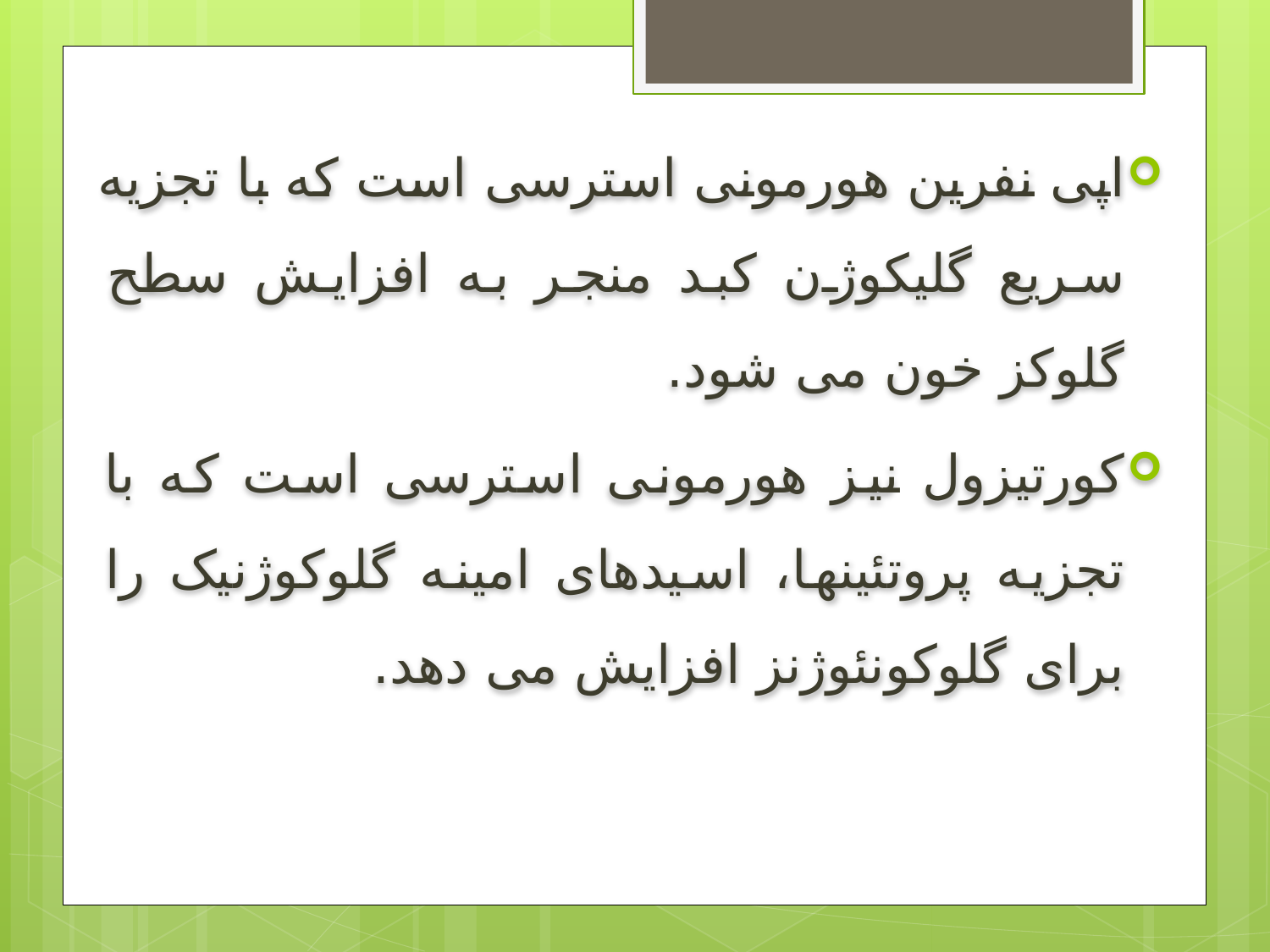

اپی نفرین هورمونی استرسی است که با تجزیه سریع گلیکوژن کبد منجر به افزایش سطح گلوکز خون می شود.
کورتیزول نیز هورمونی استرسی است که با تجزیه پروتئینها، اسیدهای امینه گلوکوژنیک را برای گلوکونئوژنز افزایش می دهد.